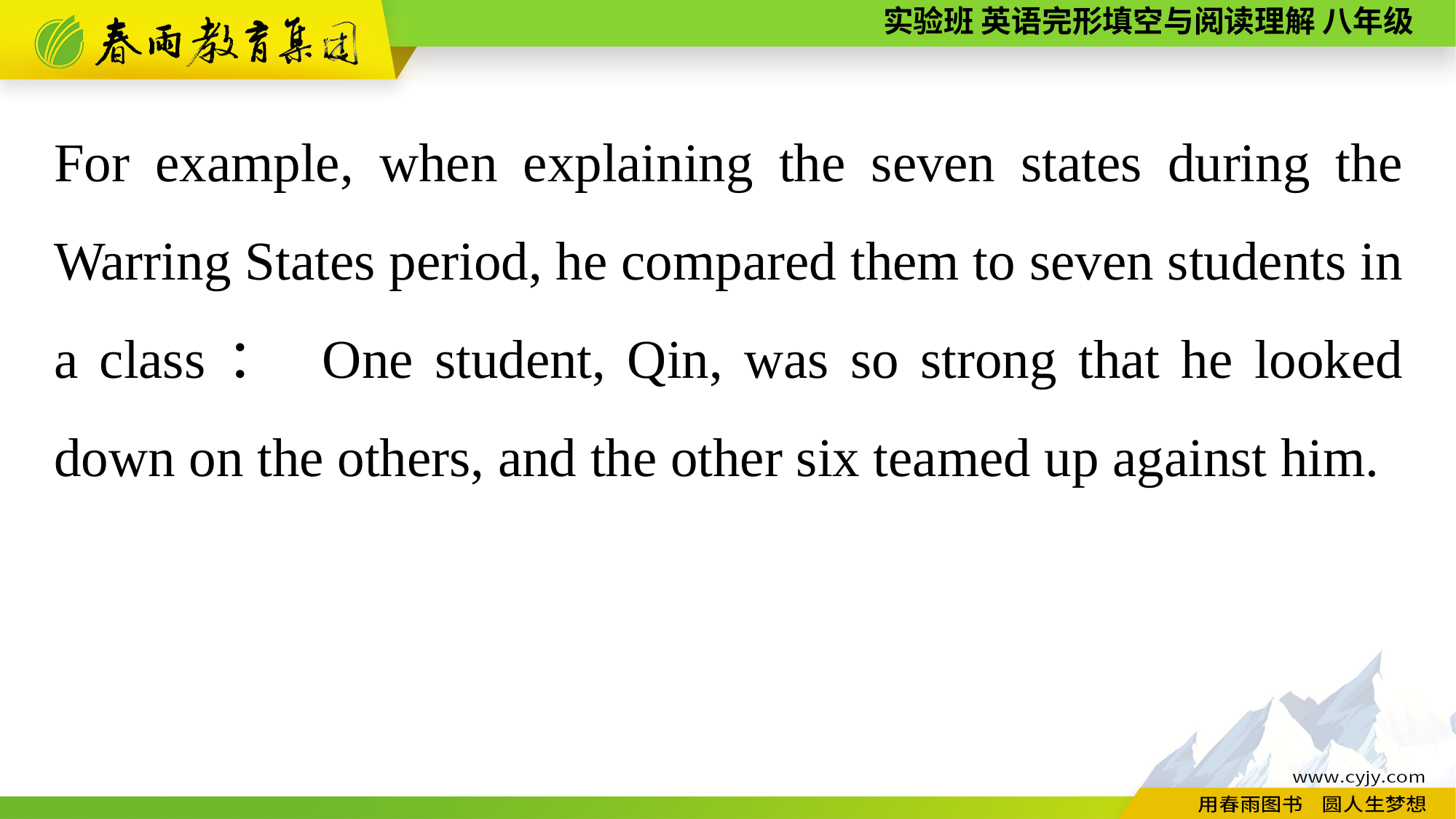

For example, when explaining the seven states during the Warring States period, he compared them to seven students in a class： One student, Qin, was so strong that he looked down on the others, and the other six teamed up against him.